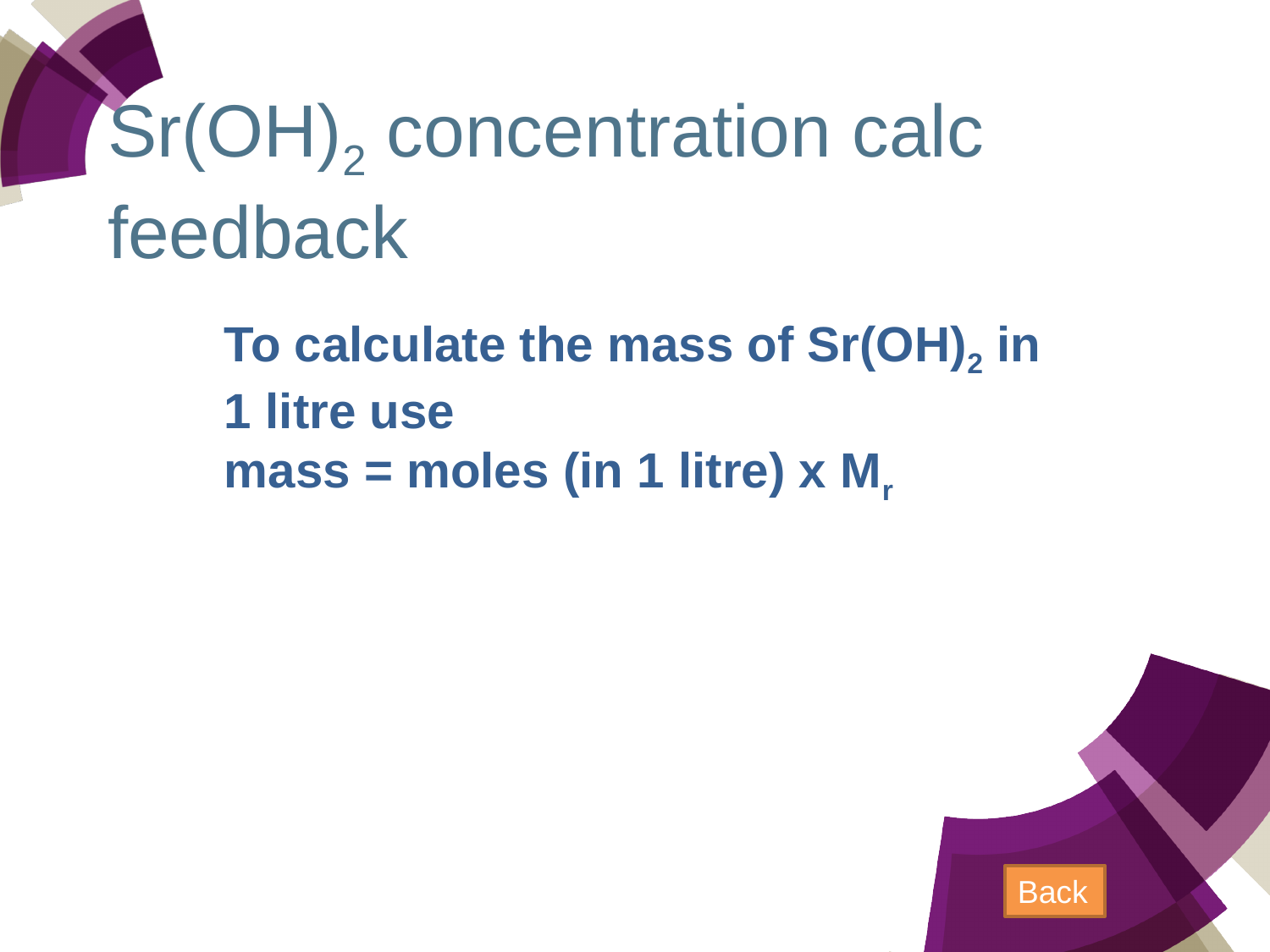

# Sr(OH)2 concentration calc feedback
To calculate the mass of Sr(OH)2 in
1 litre use
mass = moles (in 1 litre) x Mr
Question4. An impure sample of zinc powder with a mass of 5.84 g was reacted with hydrochloric acid until the reaction was complete. The hydrogen gas produced had a volume of 1.53 dm3. Calculate the percentage purity of the zinc.
(assume 1 mol of gas occupies 24 dm3 under the conditions used for the reaction)
Back